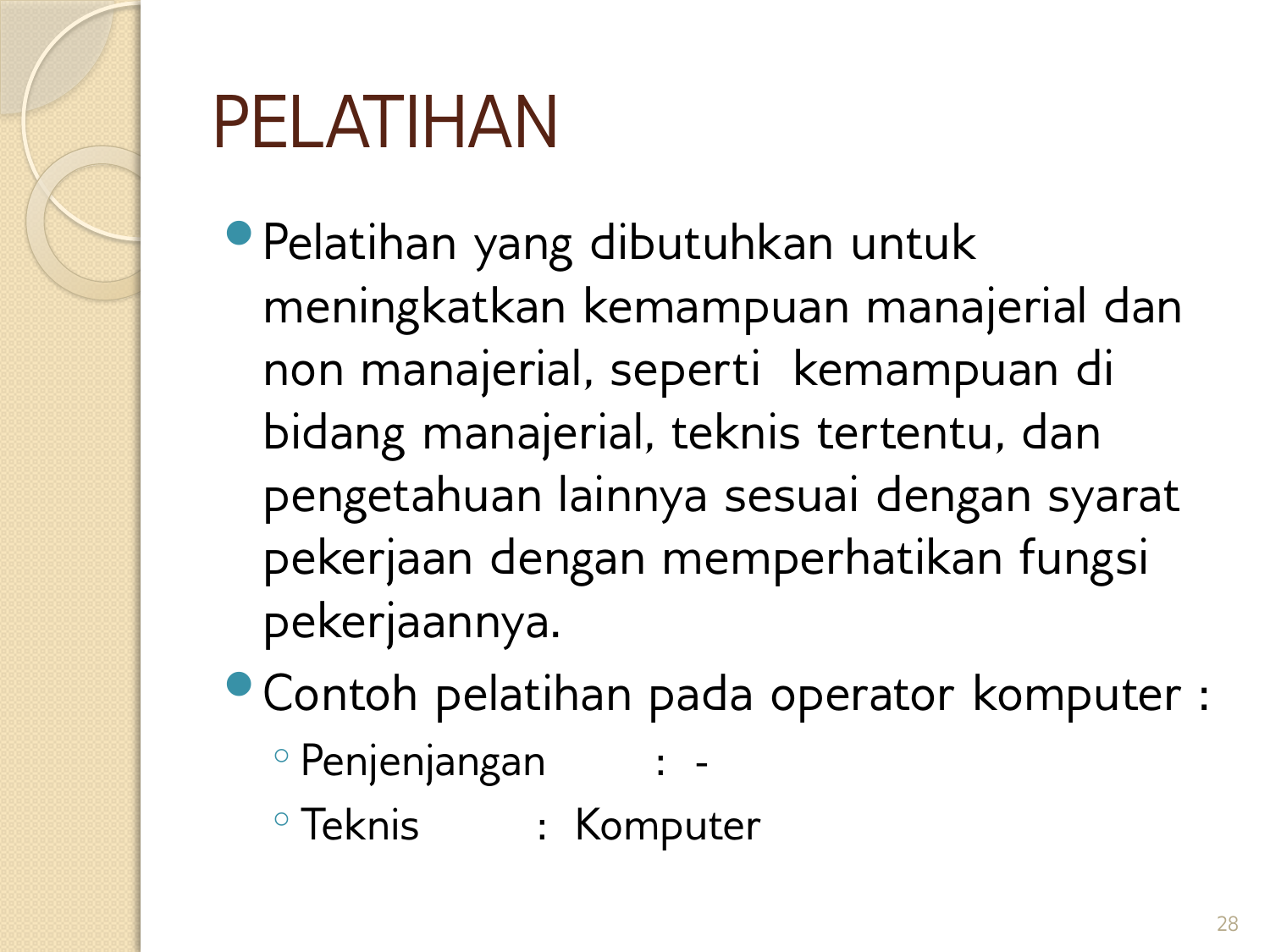

# PELATIHAN
Pelatihan yang dibutuhkan untuk meningkatkan kemampuan manajerial dan non manajerial, seperti  kemampuan di bidang manajerial, teknis tertentu, dan pengetahuan lainnya sesuai dengan syarat pekerjaan dengan memperhatikan fungsi pekerjaannya.
Contoh pelatihan pada operator komputer :
Penjenjangan	:  -
Teknis		:  Komputer

28